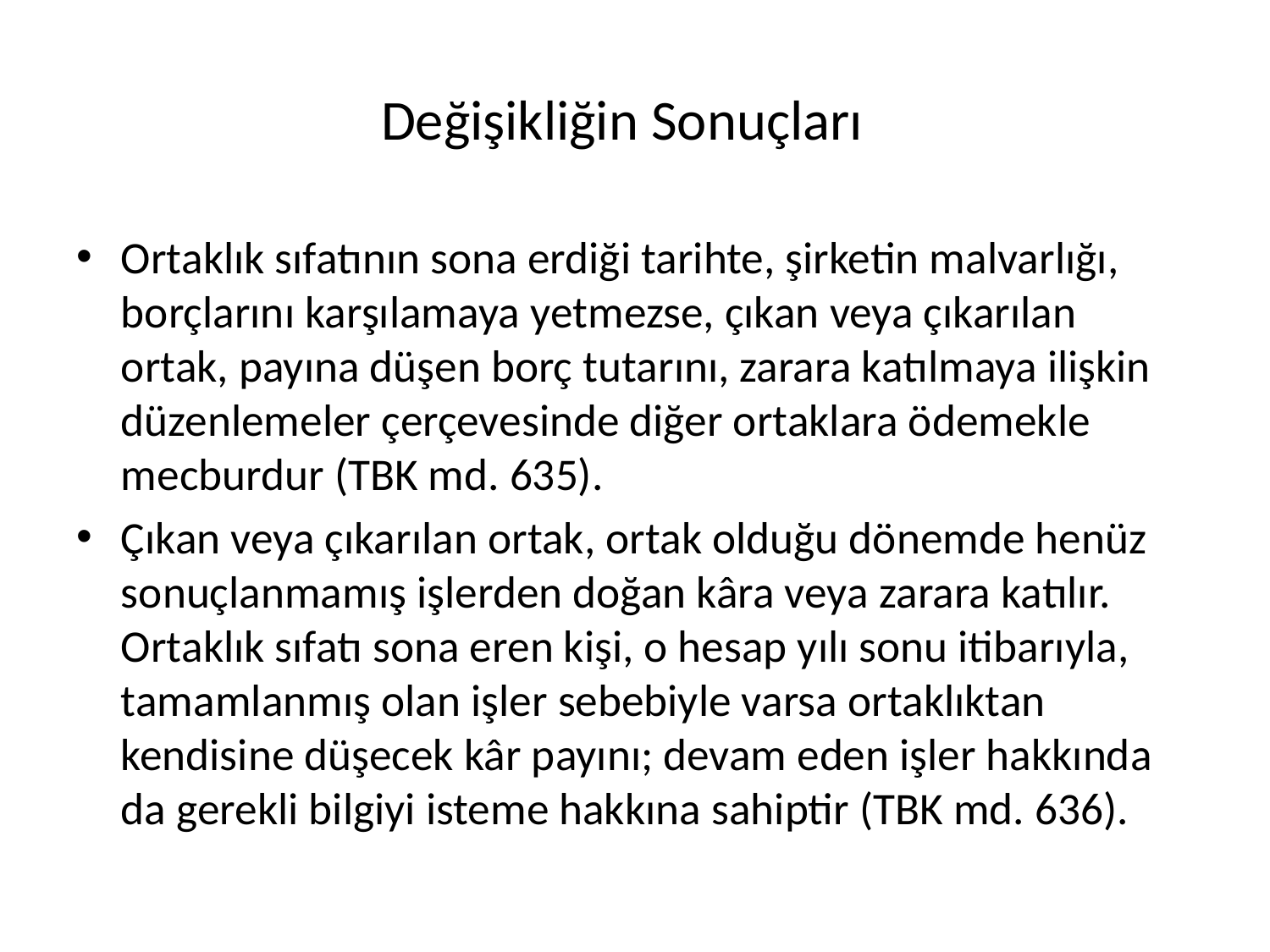

# Değişikliğin Sonuçları
Ortaklık sıfatının sona erdiği tarihte, şirketin malvarlığı, borçlarını karşılamaya yetmezse, çıkan veya çıkarılan ortak, payına düşen borç tutarını, zarara katılmaya ilişkin düzenlemeler çerçevesinde diğer ortaklara ödemekle mecburdur (TBK md. 635).
Çıkan veya çıkarılan ortak, ortak olduğu dönemde henüz sonuçlanmamış işlerden doğan kâra veya zarara katılır. Ortaklık sıfatı sona eren kişi, o hesap yılı sonu itibarıyla, tamamlanmış olan işler sebebiyle varsa ortaklıktan kendisine düşecek kâr payını; devam eden işler hakkında da gerekli bilgiyi isteme hakkına sahiptir (TBK md. 636).